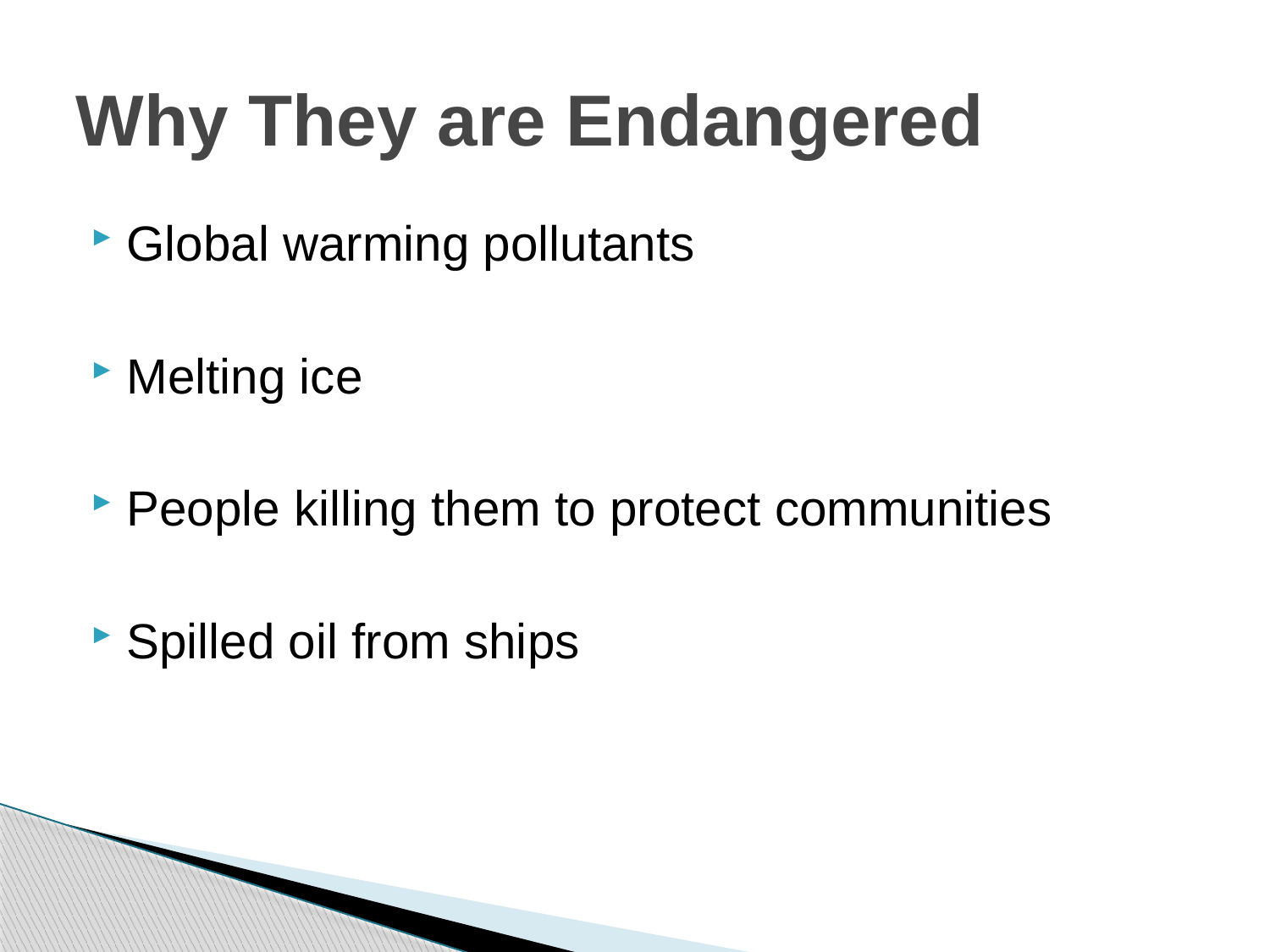

# Why They are Endangered
Global warming pollutants

Melting ice

People killing them to protect communities

Spilled oil from ships